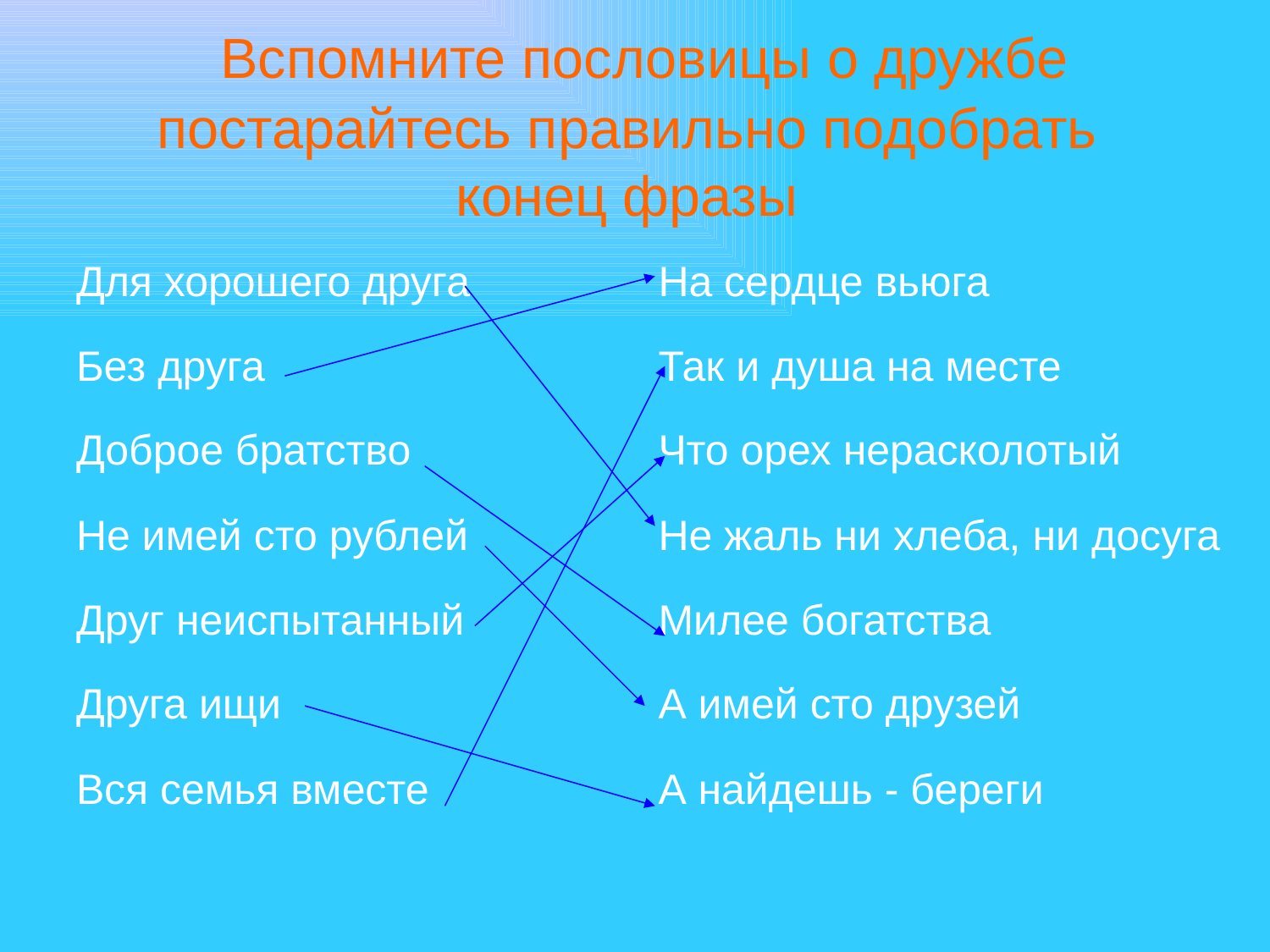

# Вспомните пословицы о дружбе постарайтесь правильно подобрать конец фразы
Для хорошего друга
Без друга
Доброе братство
Не имей сто рублей
Друг неиспытанный
Друга ищи
Вся семья вместе
На сердце вьюга
Так и душа на месте
Что орех нерасколотый
Не жаль ни хлеба, ни досуга
Милее богатства
А имей сто друзей
А найдешь - береги